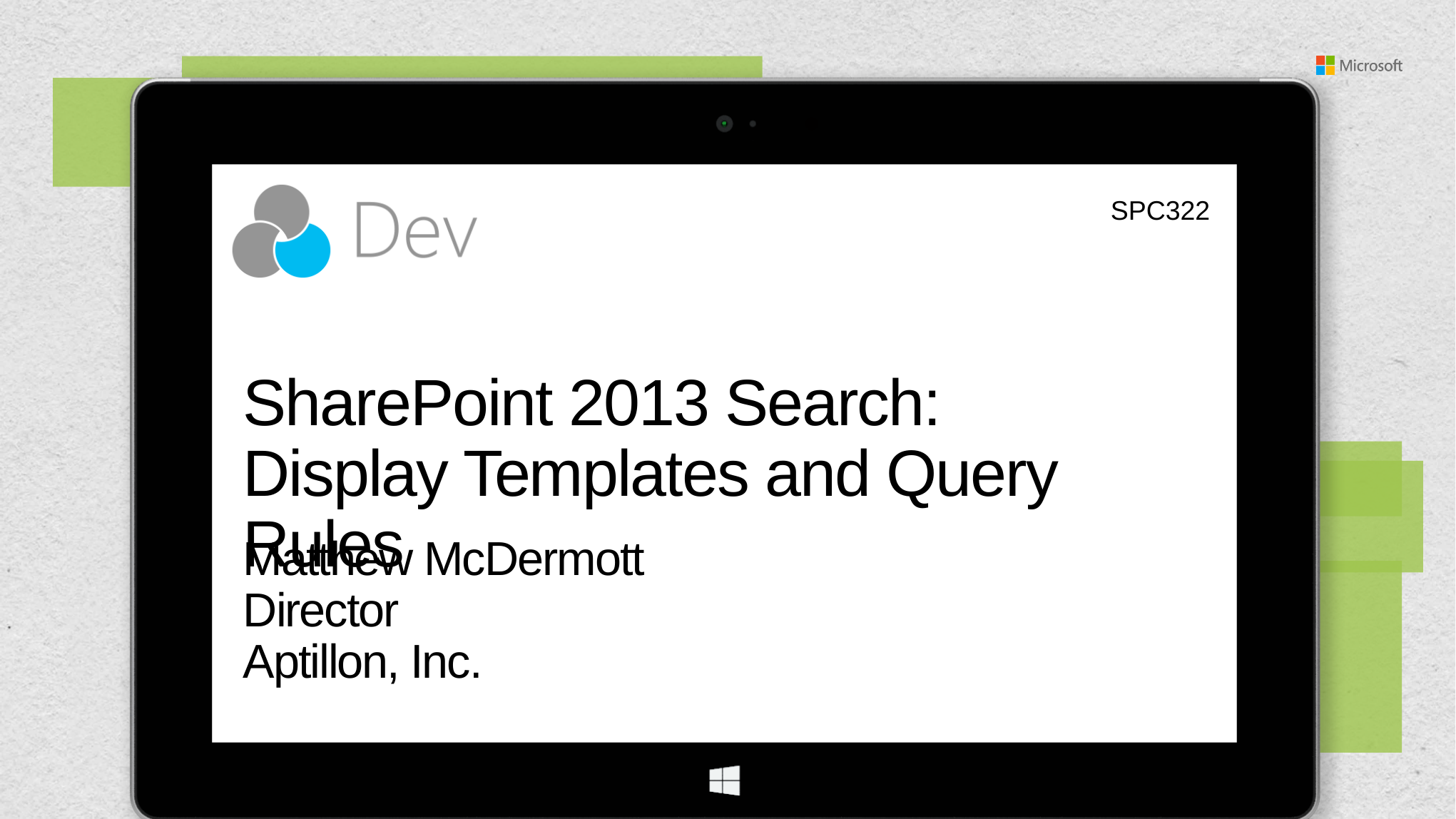

SPC322
# SharePoint 2013 Search: Display Templates and Query Rules
Matthew McDermott
Director
Aptillon, Inc.